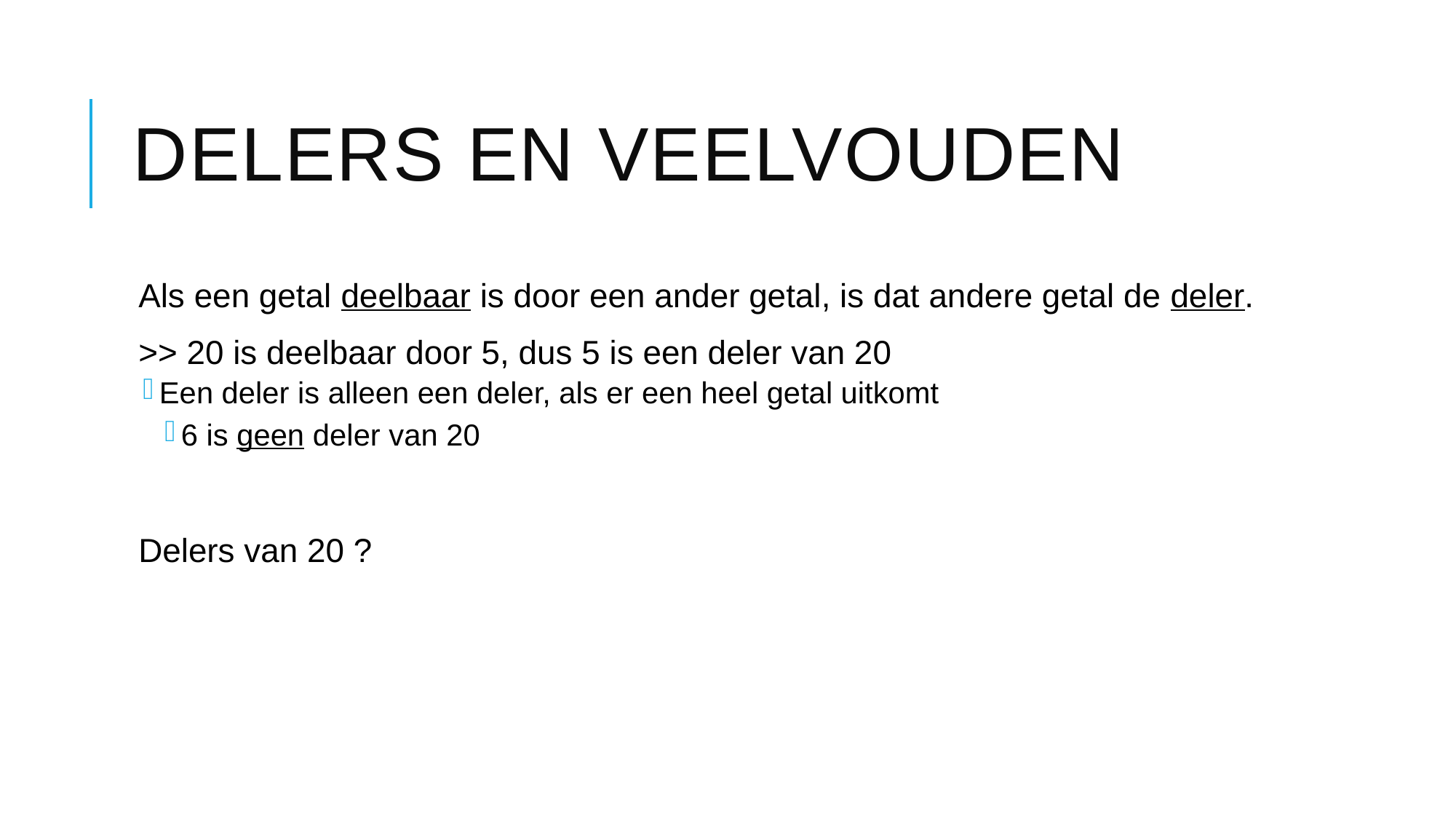

# Delers en Veelvouden
Als een getal deelbaar is door een ander getal, is dat andere getal de deler.
>> 20 is deelbaar door 5, dus 5 is een deler van 20
Een deler is alleen een deler, als er een heel getal uitkomt
6 is geen deler van 20

Delers van 20 ?